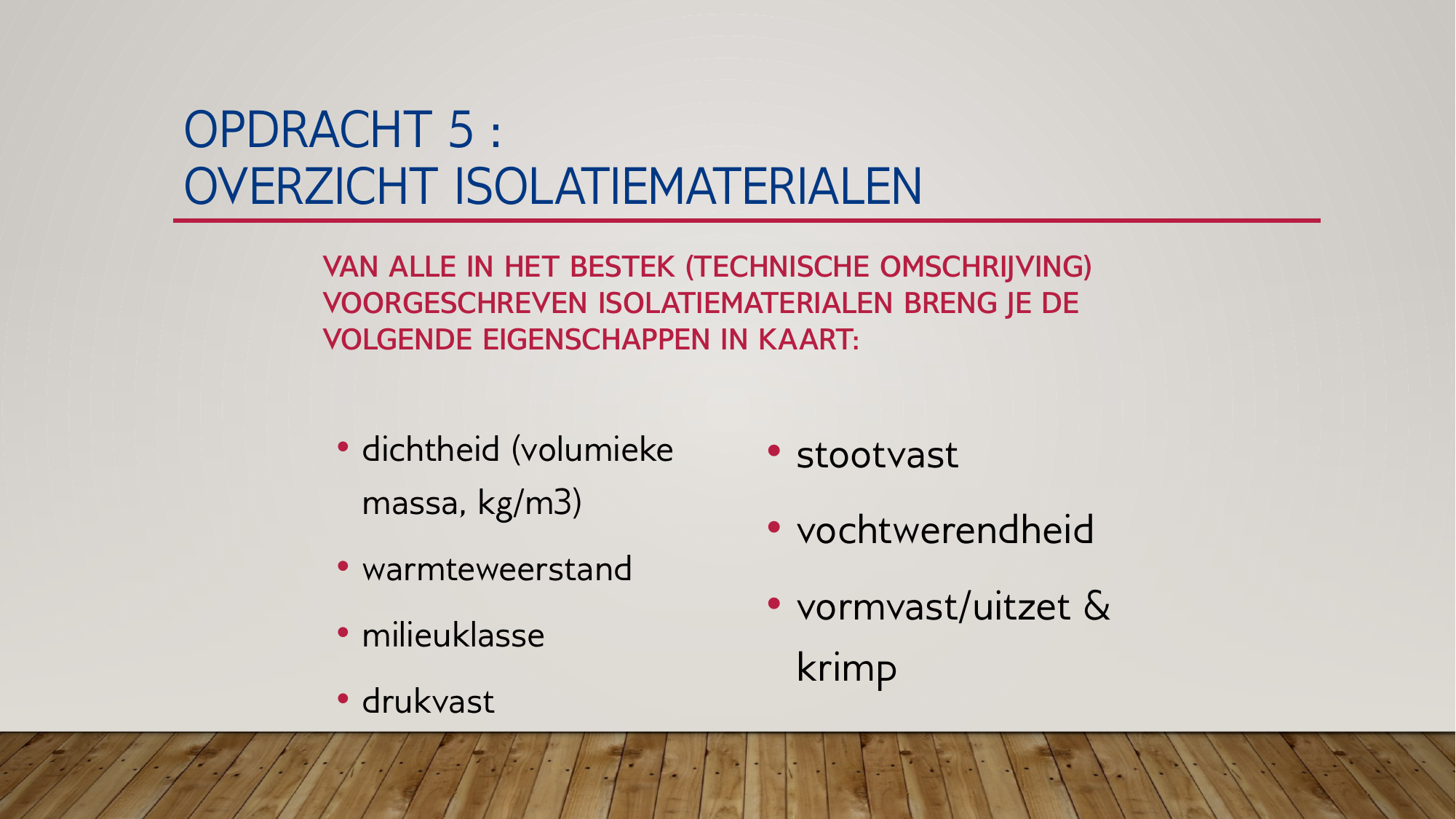

# Opdracht 5 : Overzicht isolatiematerialen
Van alle in het bestek (technische omschrijving) voorgeschreven isolatiematerialen breng je de volgende eigenschappen in kaart:
stootvast
vochtwerendheid
vormvast/uitzet & krimp

dichtheid (volumieke massa, kg/m3)
warmteweerstand
milieuklasse
drukvast